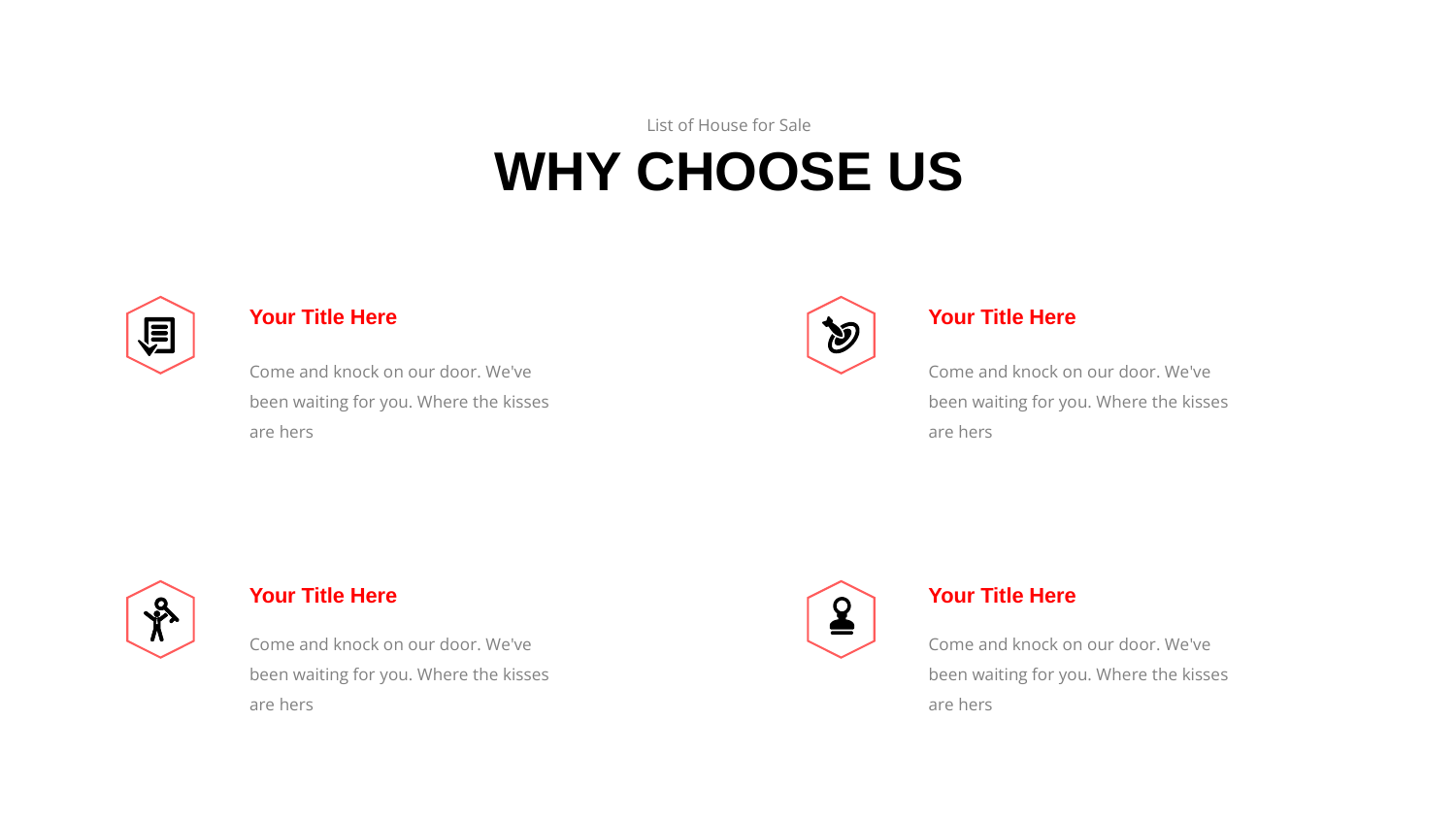

List of House for Sale
WHY CHOOSE US
Your Title Here
Your Title Here

Come and knock on our door. We've been waiting for you. Where the kisses are hers

Come and knock on our door. We've been waiting for you. Where the kisses are hers

Your Title Here
Your Title Here

Come and knock on our door. We've been waiting for you. Where the kisses are hers

Come and knock on our door. We've been waiting for you. Where the kisses are hers